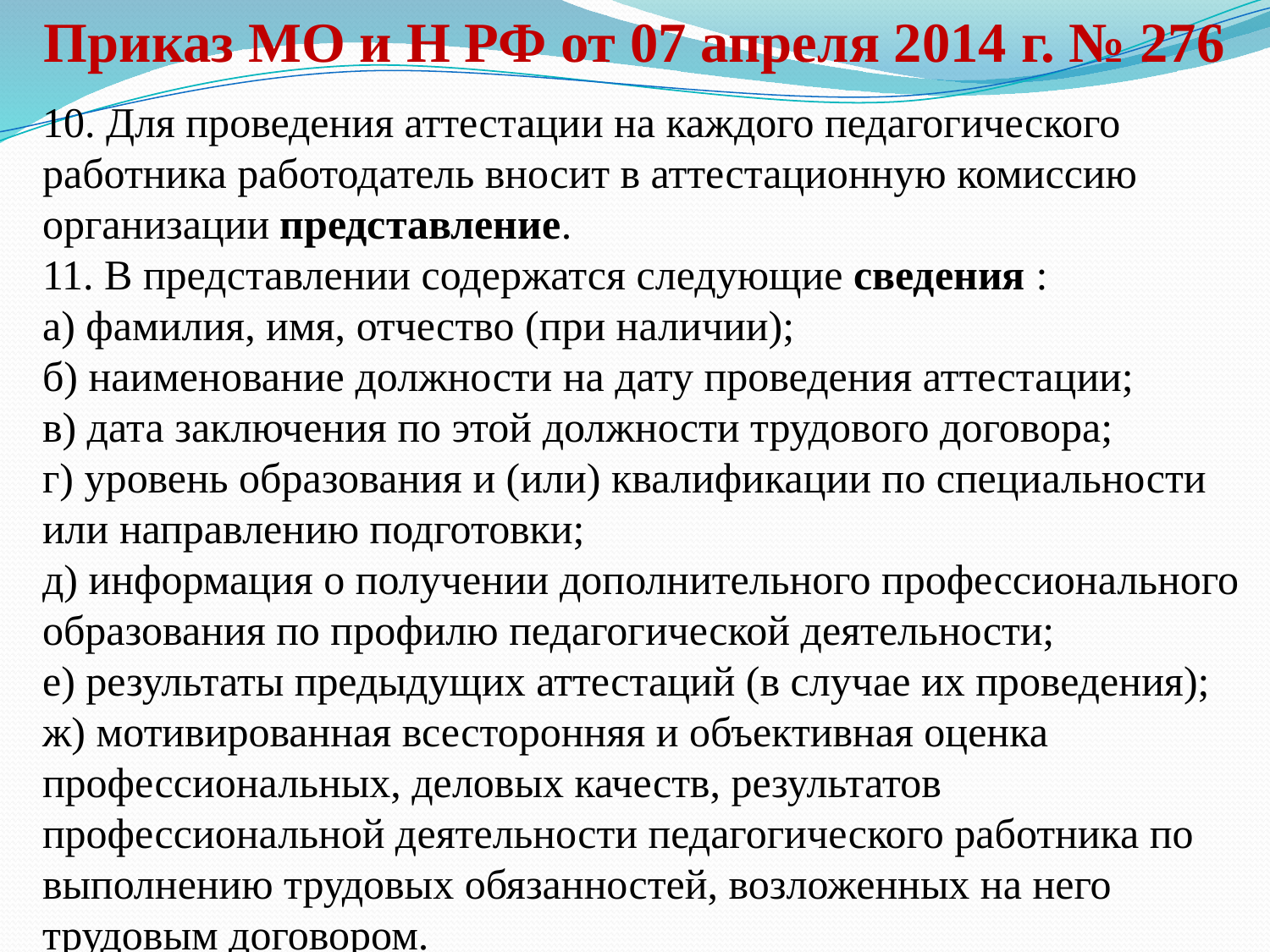

Приказ МО и Н РФ от 07 апреля 2014 г. № 276
10. Для проведения аттестации на каждого педагогического работника работодатель вносит в аттестационную комиссию организации представление.
11. В представлении содержатся следующие сведения :
а) фамилия, имя, отчество (при наличии);
б) наименование должности на дату проведения аттестации;
в) дата заключения по этой должности трудового договора;
г) уровень образования и (или) квалификации по специальности или направлению подготовки;
д) информация о получении дополнительного профессионального образования по профилю педагогической деятельности;
е) результаты предыдущих аттестаций (в случае их проведения);
ж) мотивированная всесторонняя и объективная оценка профессиональных, деловых качеств, результатов профессиональной деятельности педагогического работника по выполнению трудовых обязанностей, возложенных на него трудовым договором.